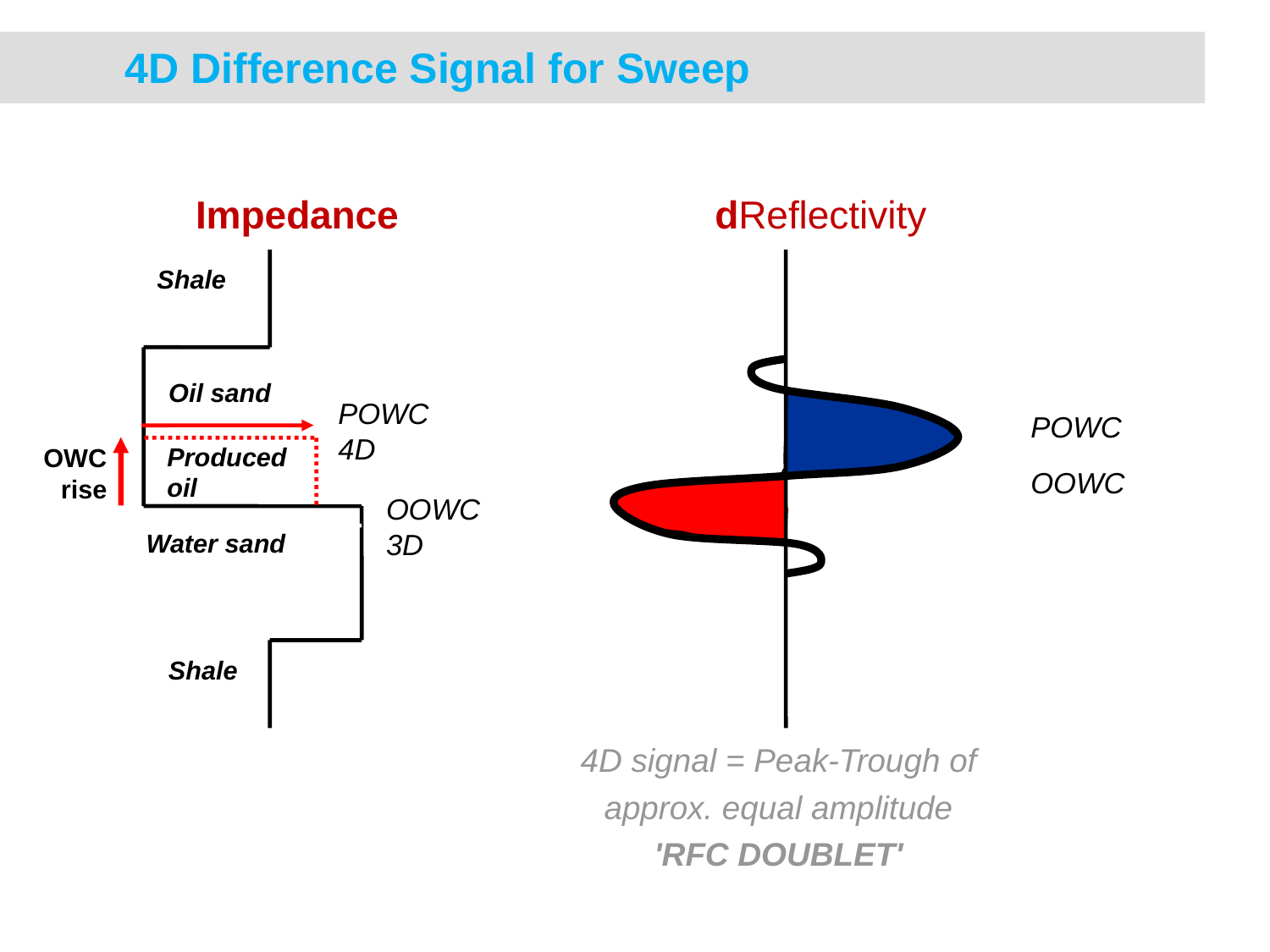

# 4D Difference Signal for Sweep
Impedance
dReflectivity

Shale
Oil sand
Water sand
Shale

4D signal = Peak-Trough of approx. equal amplitude
'RFC DOUBLET'
POWC
OOWC
POWC
4D

Produced
oil
OWC
rise

OOWC
3D